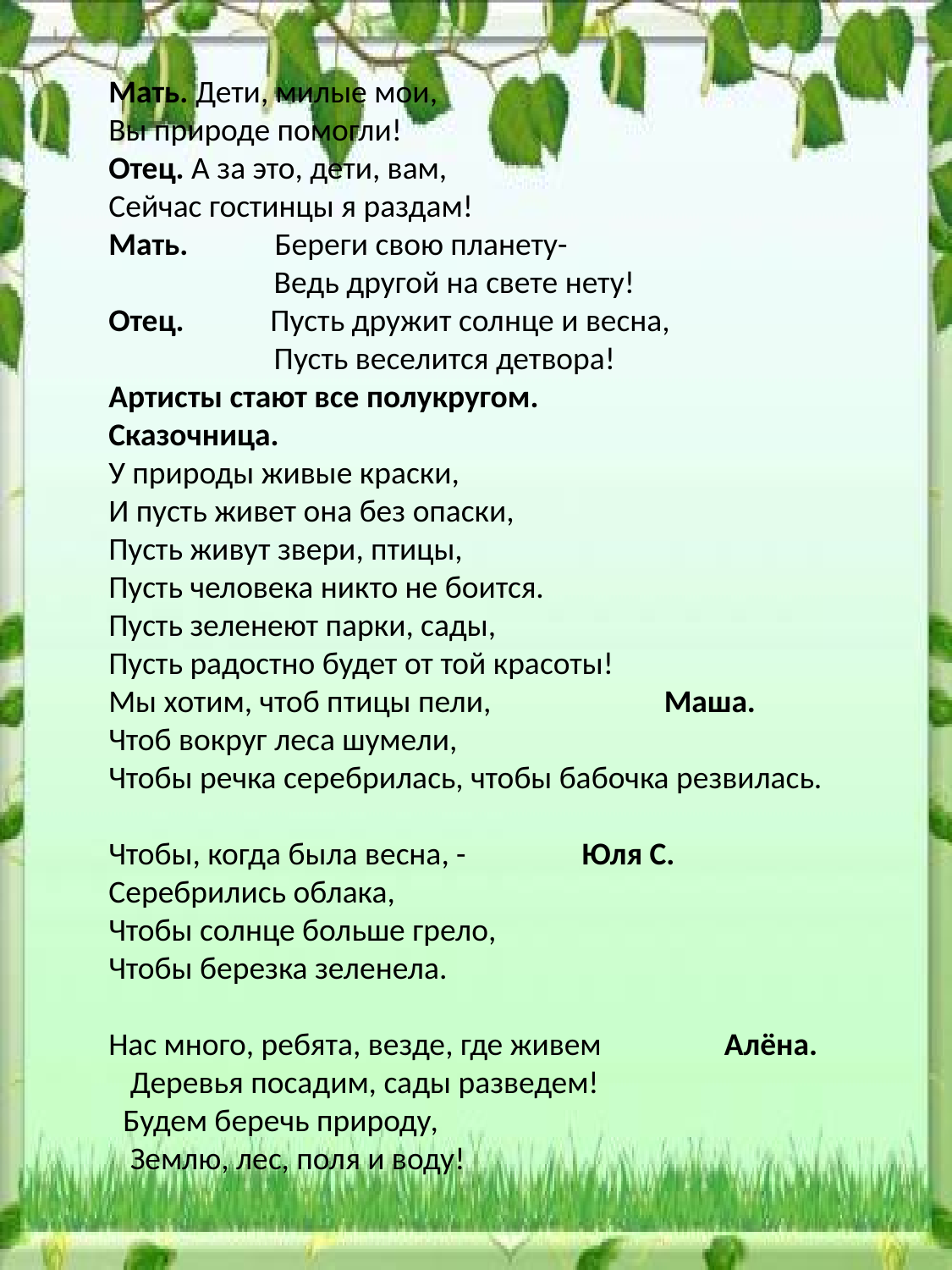

Мать. Дети, милые мои,
Вы природе помогли!
Отец. А за это, дети, вам,
Сейчас гостинцы я раздам!
Мать.            Береги свою планету-
                       Ведь другой на свете нету!
Отец.            Пусть дружит солнце и весна,
                       Пусть веселится детвора!
Артисты стают все полукругом.
Сказочница.
У природы живые краски,
И пусть живет она без опаски,
Пусть живут звери, птицы,
Пусть человека никто не боится.
Пусть зеленеют парки, сады,
Пусть радостно будет от той красоты!
Мы хотим, чтоб птицы пели,                        Маша.
Чтоб вокруг леса шумели,
Чтобы речка серебрилась, чтобы бабочка резвилась.

Чтобы, когда была весна, -                Юля С.
Серебрились облака,
Чтобы солнце больше грело,
Чтобы березка зеленела.

Нас много, ребята, везде, где живем                 Алёна.
   Деревья посадим, сады разведем!
  Будем беречь природу,
   Землю, лес, поля и воду!